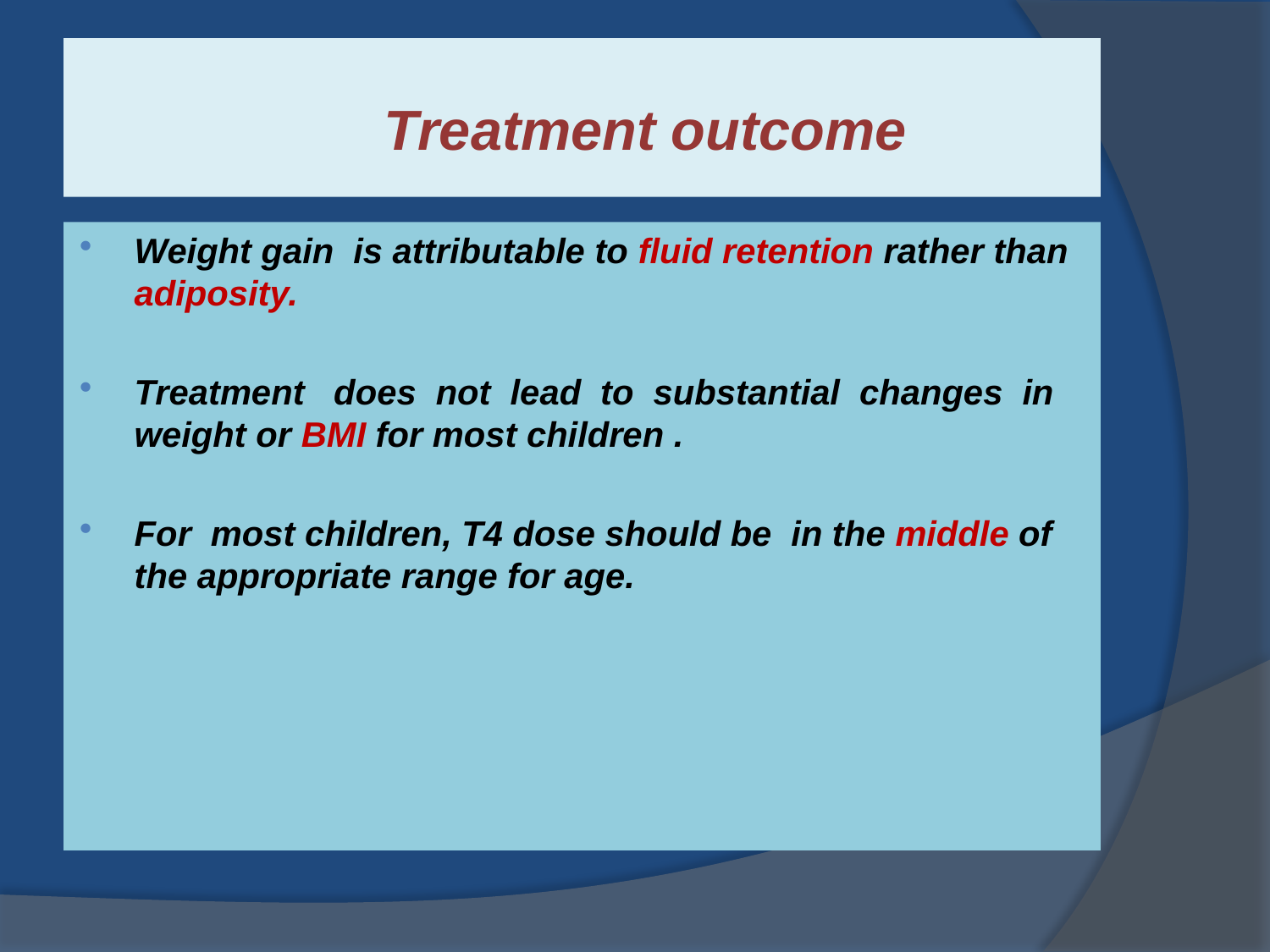

# Treatment outcome
Weight gain  is attributable to fluid retention rather than adiposity.

Treatment   does  not  lead  to  substantial  changes  in weight or BMI for most children .

For  most children, T4 dose should be  in the middle of the appropriate range for age.